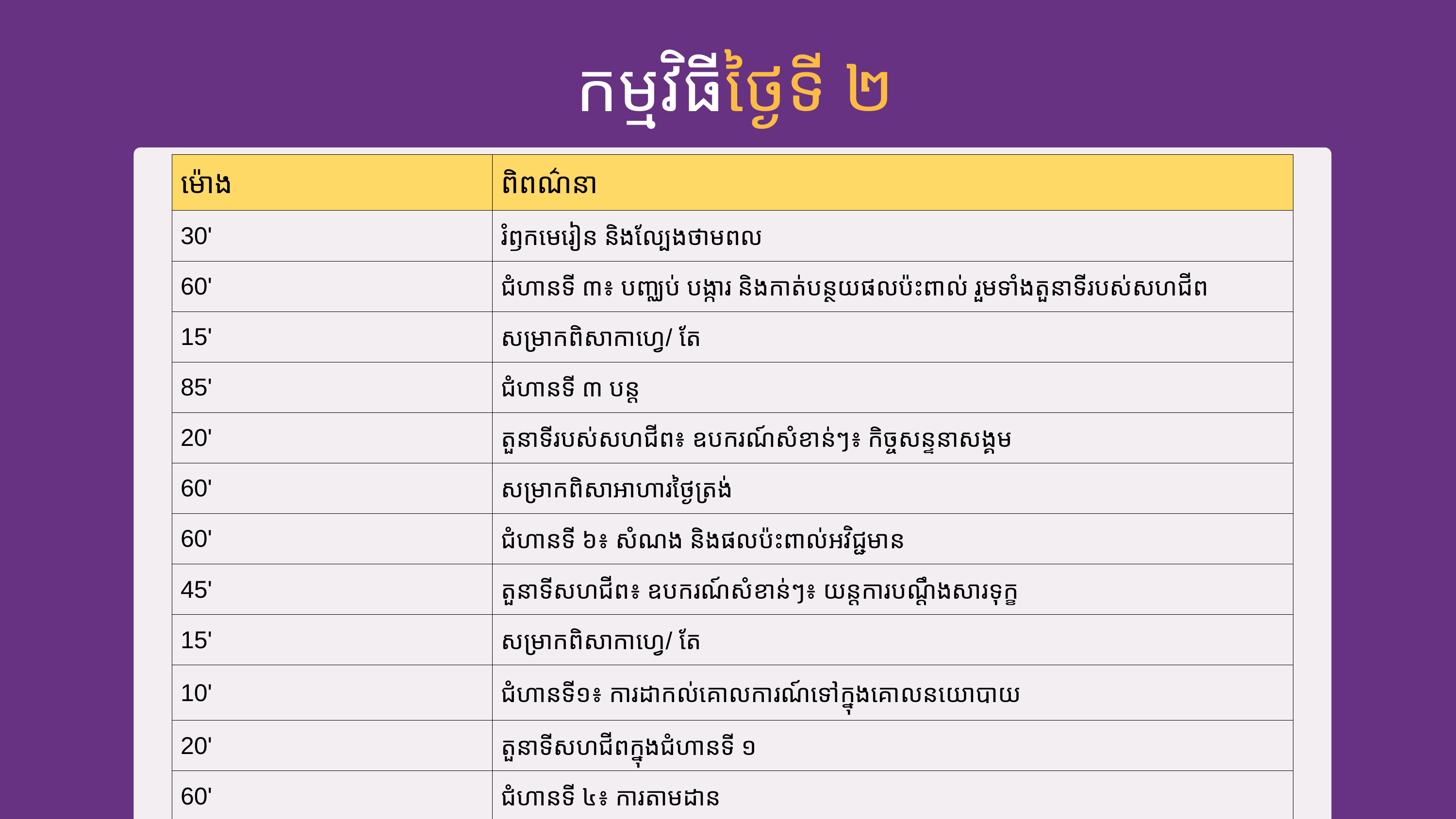

កម្មវិធីថ្ងៃទី ២

| ម៉ោង | ពិពណ៌នា |
| --- | --- |
| 30' | រំឭកមេរៀន និងល្បែងថាមពល |
| 60' | ជំហាន​ទី ៣៖ បញ្ឈប់ បង្ការ ​និង​កាត់​បន្ថយផលប៉ះពាល់ ​រួម​ទាំងតួនាទី​របស់​សហជីព |
| 15' | សម្រាកពិសាកាហ្វេ/ តែ |
| 85' | ជំហាន​ទី ៣​ ប​ន្ត |
| 20' | តួនាទី​របស់​សហជីព៖ ឧបករណ៍សំខាន់ៗ៖ កិច្ចសន្ទនាសង្គម |
| 60' | សម្រាកពិសា​អាហារថ្ងៃត្រង់​ |
| 60' | ជំហាន​ទី ៦៖ សំណង ​និង​ផលប៉ះពាល់អវិជ្ជមាន |
| 45' | តួនាទី​សហជីព៖ ឧបករណ៍សំខាន់ៗ៖ យន្តការ​បណ្ដឹងសារទុក្ខ |
| 15' | សម្រាកពិសាកាហ្វេ/ តែ |
| 10' | ជំហានទី១៖ ការដាកល់​គោលការណ៍ទៅក្នុងគោលនយោបាយ |
| 20' | តួនាទី​សហជីព​ក្នុង​ជំហាន​ទី ១ |
| 60' | ជំហាន​ទី ៤៖ ការ​តាមដាន​ |